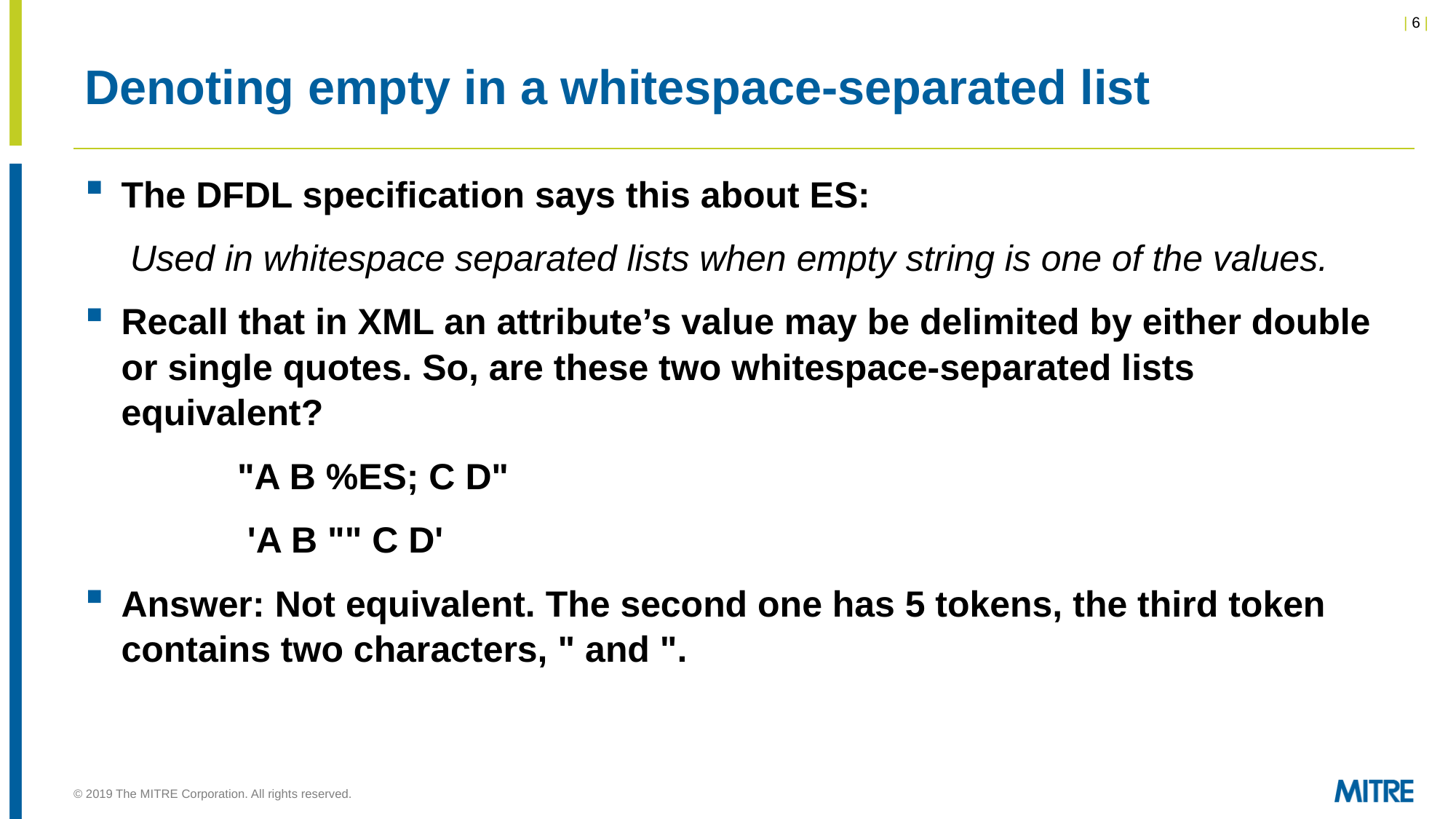

# Denoting empty in a whitespace-separated list
The DFDL specification says this about ES:
Used in whitespace separated lists when empty string is one of the values.
Recall that in XML an attribute’s value may be delimited by either double or single quotes. So, are these two whitespace-separated lists equivalent?
               "A B %ES; C D"
                'A B "" C D'
Answer: Not equivalent. The second one has 5 tokens, the third token contains two characters, " and ".
© 2019 The MITRE Corporation. All rights reserved.